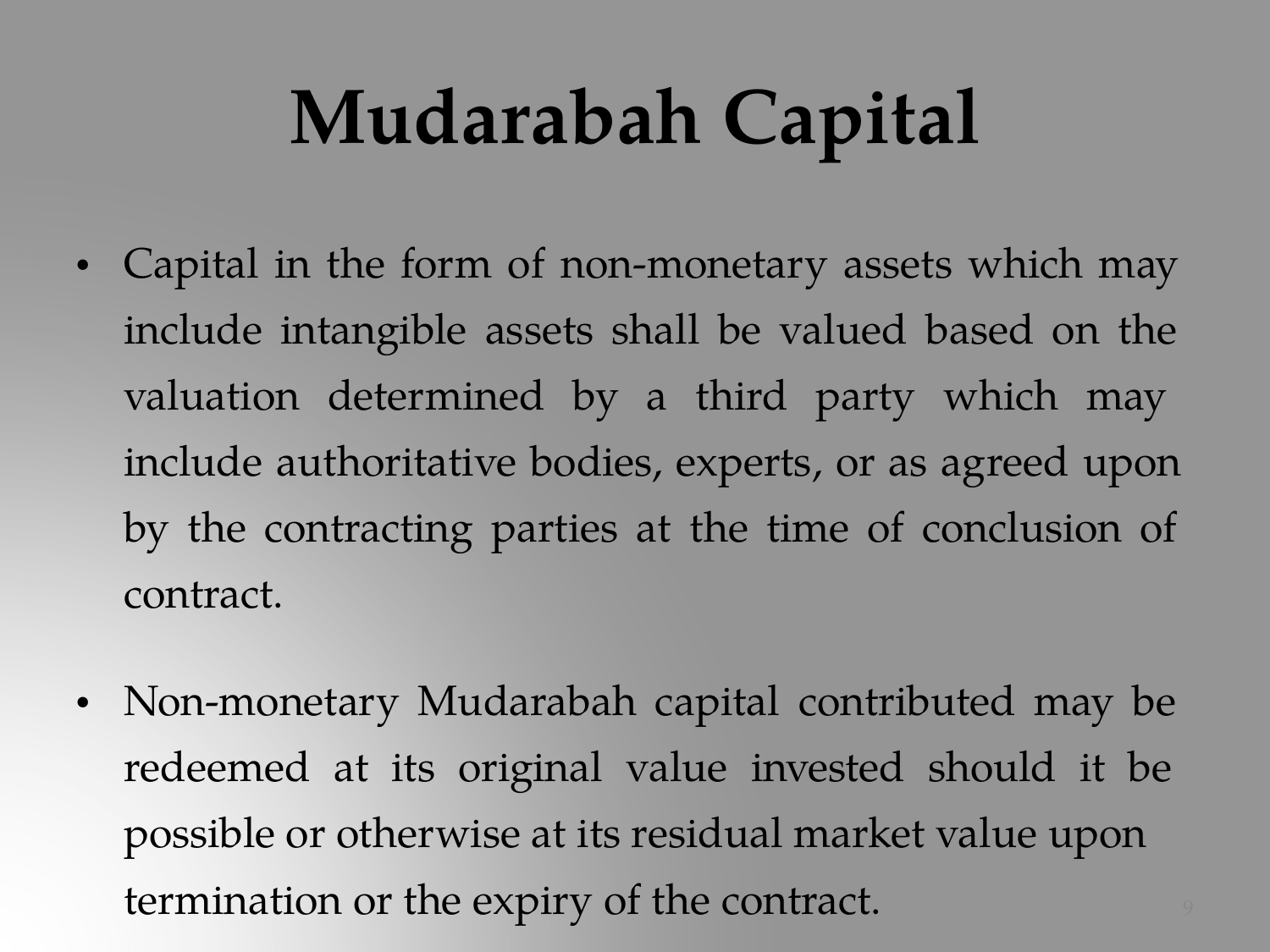

# Mudarabah Capital
Capital in the form of non-monetary assets which may  include intangible assets shall be valued based on the  valuation determined by a third party which may  include authoritative bodies, experts, or as agreed upon  by the contracting parties at the time of conclusion of  contract.
Non-monetary Mudarabah capital contributed may be  redeemed at its original value invested should it be  possible or otherwise at its residual market value upon
termination or the expiry of the contract.
9